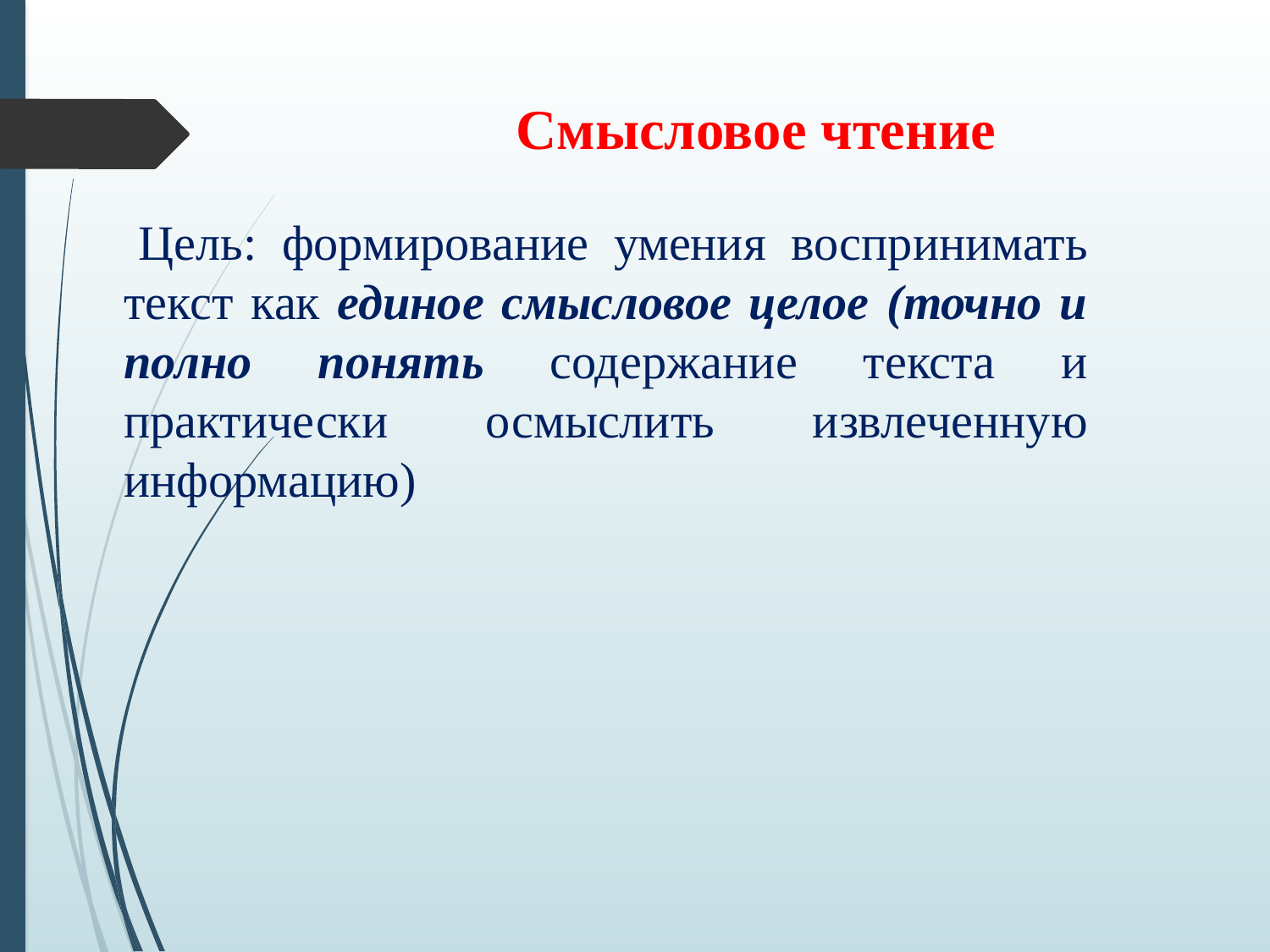

# Смысловое чтение

   Цель: формирование умения воспринимать текст как единое смысловое целое (точно и полно понять содержание текста и практически осмыслить извлеченную информацию)